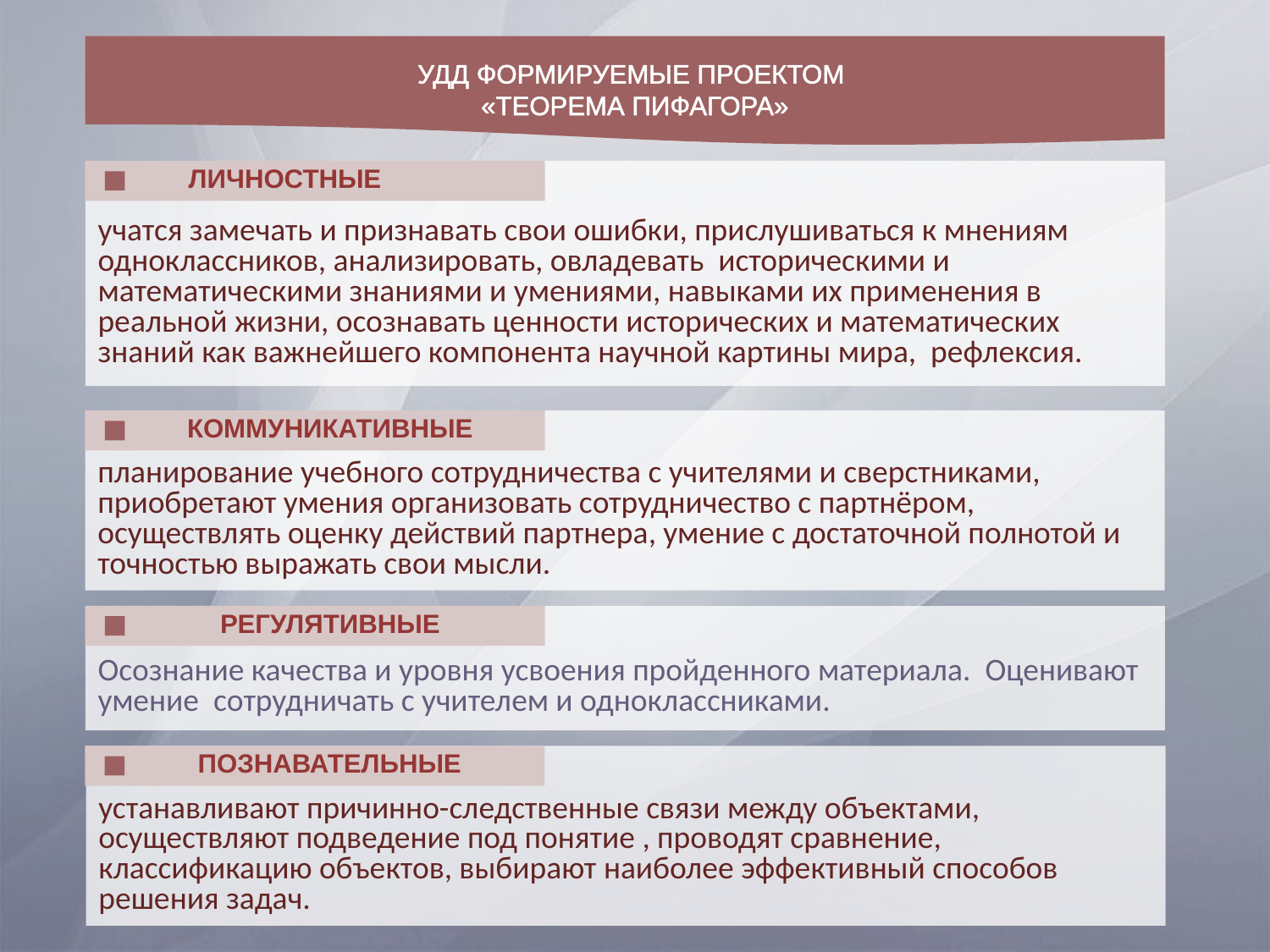

УДД ФОРМИРУЕМЫЕ ПРОЕКТОМ
«ТЕОРЕМА ПИФАГОРА»
ЛИЧНОСТНЫЕ

учатся замечать и признавать свои ошибки, прислушиваться к мнениям одноклассников, анализировать, овладевать  историческими и математическими знаниями и умениями, навыками их применения в реальной жизни, осознавать ценности исторических и математических знаний как важнейшего компонента научной картины мира,  рефлексия.

КОММУНИКАТИВНЫЕ

планирование учебного сотрудничества с учителями и сверстниками, приобретают умения организовать сотрудничество с партнёром, осуществлять оценку действий партнера, умение с достаточной полнотой и точностью выражать свои мысли.

РЕГУЛЯТИВНЫЕ

Осознание качества и уровня усвоения пройденного материала.  Оценивают умение  сотрудничать с учителем и одноклассниками.

ПОЗНАВАТЕЛЬНЫЕ

устанавливают причинно-следственные связи между объектами, осуществляют подведение под понятие , проводят сравнение, классификацию объектов, выбирают наиболее эффективный способов решения задач.